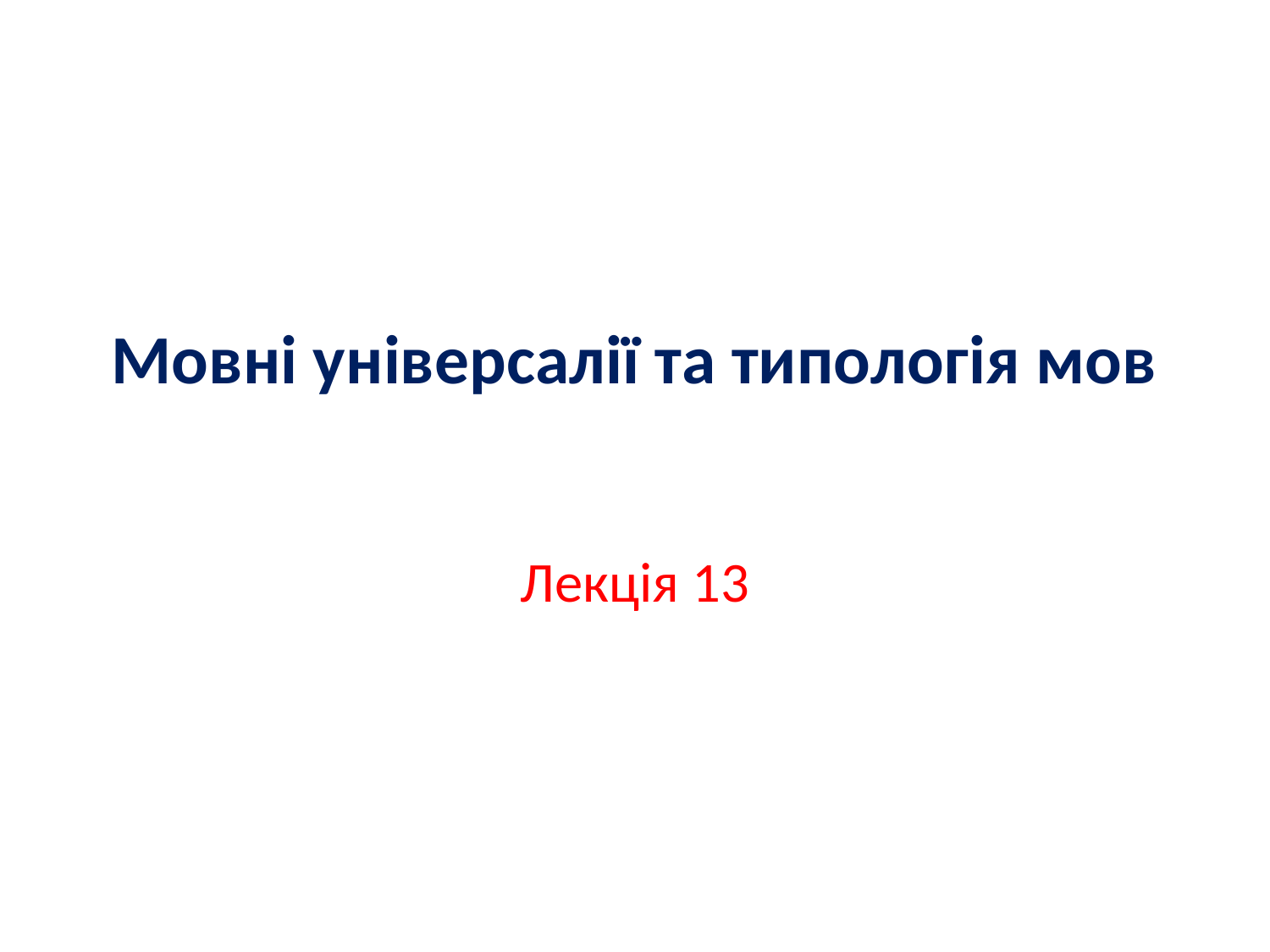

# Мовні універсалії та типологія мов
Лекція 13